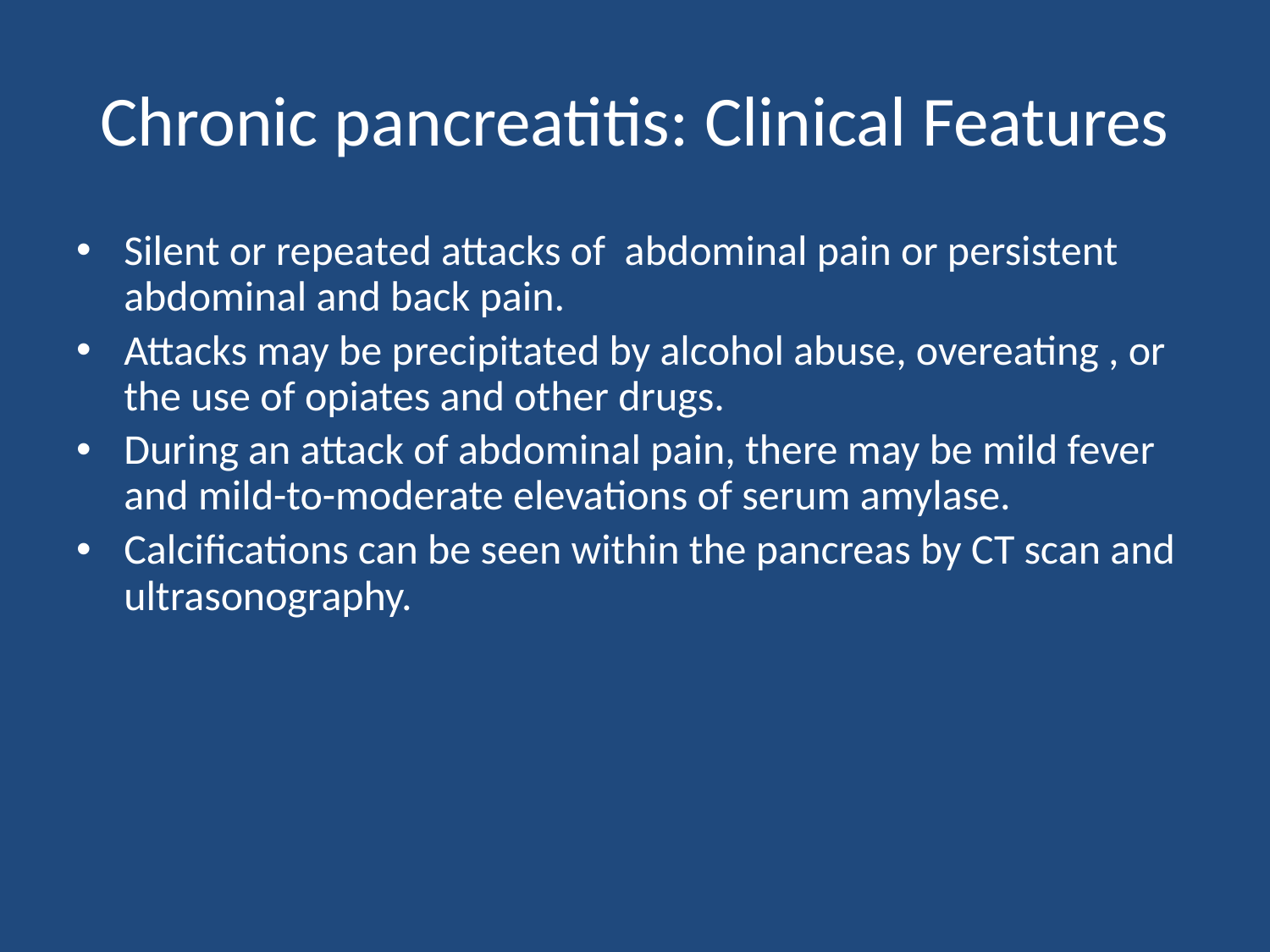

# Chronic pancreatitis: Clinical Features
Silent or repeated attacks of  abdominal pain or persistent abdominal and back pain.
Attacks may be precipitated by alcohol abuse, overeating , or the use of opiates and other drugs.
During an attack of abdominal pain, there may be mild fever and mild-to-moderate elevations of serum amylase.
Calcifications can be seen within the pancreas by CT scan and ultrasonography.